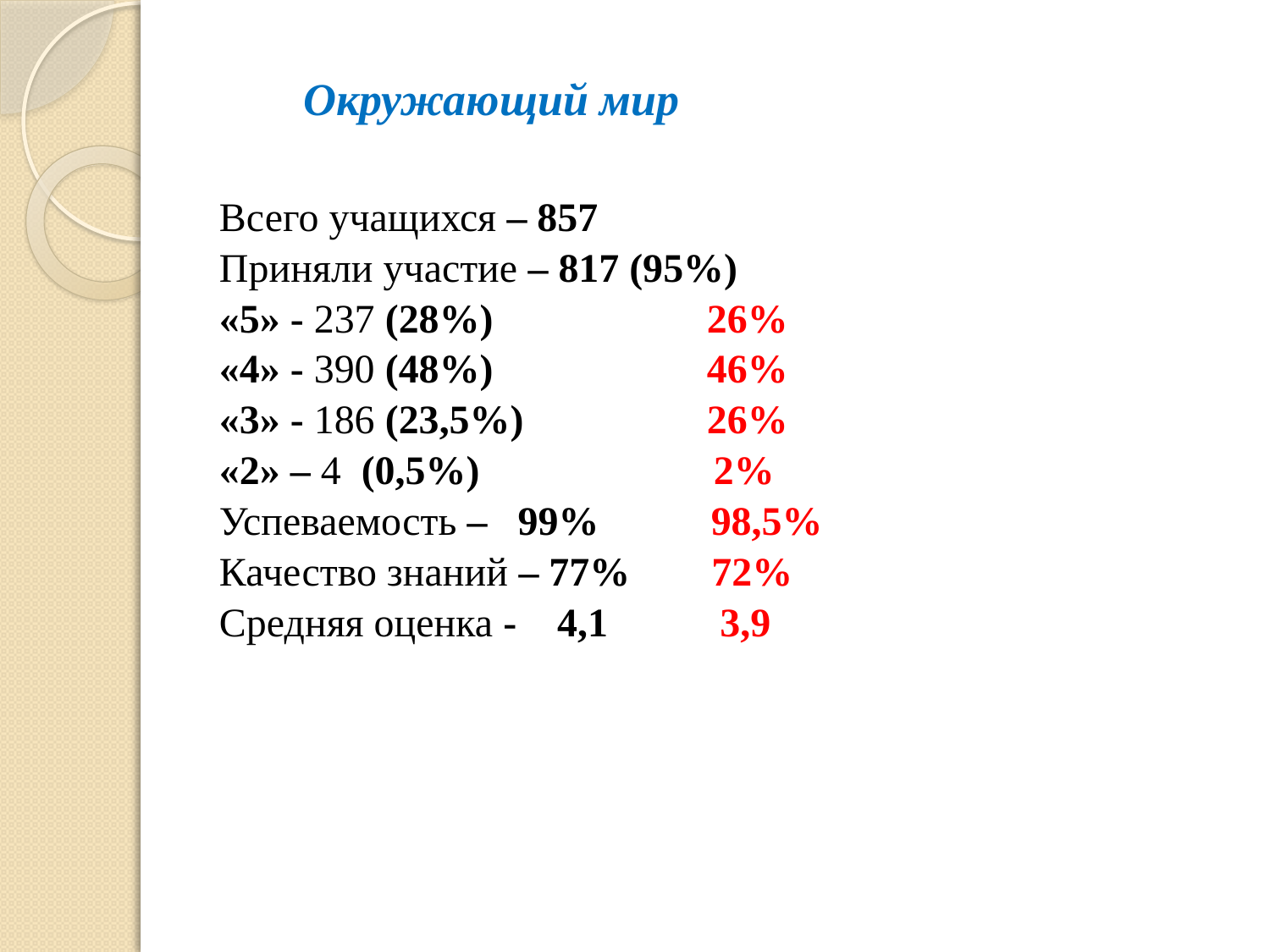

Окружающий мир

Всего учащихся – 857
Приняли участие – 817 (95%)
«5» - 237 (28%)                     26%
«4» - 390 (48%)                     46%
«3» - 186 (23,5%)                  26%
«2» – 4  (0,5%)                       2%
Успеваемость –   99%           98,5%
Качество знаний – 77%        72%
Средняя оценка -    4,1           3,9
#